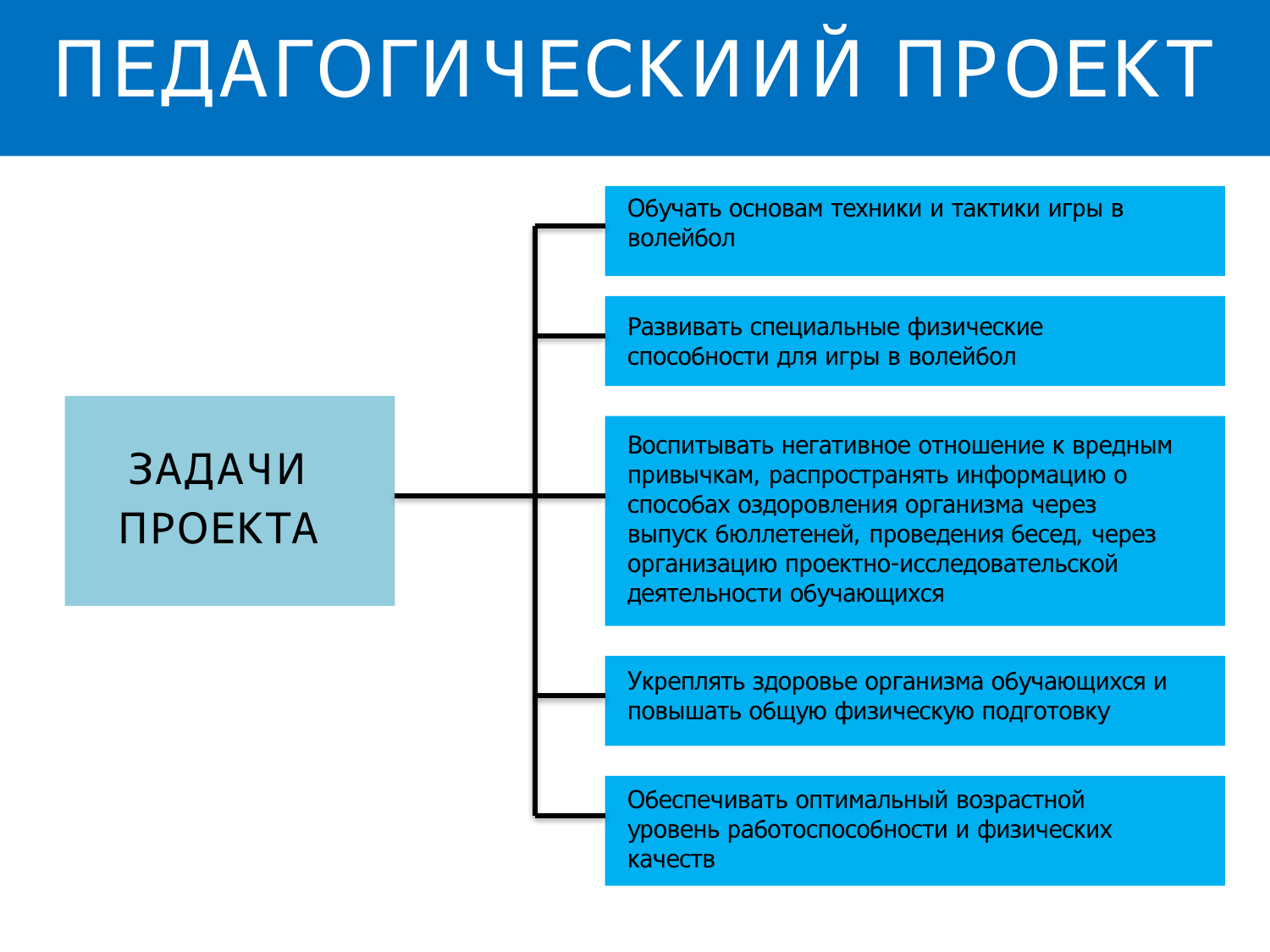

# ПЕДАГОГИЧЕСКИИЙ ПРОЕКТ

Обучать основам техники и тактики игры в волейбол

Развивать специальные физические способности для игры в волейбол

Воспитывать негативное отношение к вредным привычкам, распространять информацию о способах оздоровления организма через выпуск бюллетеней, проведения бесед, через организацию проектно-исследовательской деятельности обучающихся

Укреплять здоровье организма обучающихся и повышать общую физическую подготовку

Обеспечивать оптимальный возрастной уровень работоспособности и физических качеств

ЗАДАЧИ
ПРОЕКТА